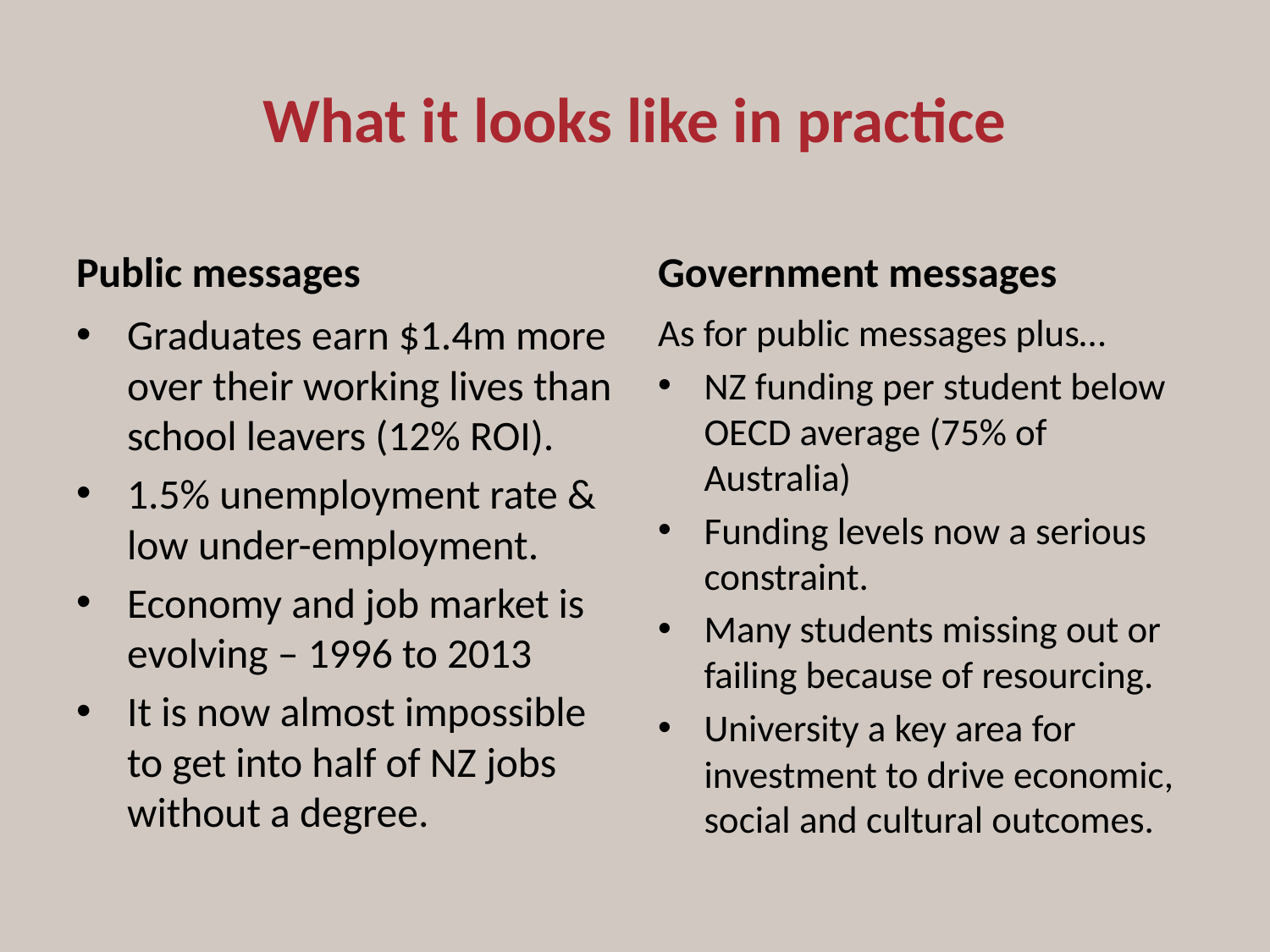

# What it looks like in practice
Public messages
Government messages
Graduates earn $1.4m more over their working lives than school leavers (12% ROI).
1.5% unemployment rate & low under-employment.
Economy and job market is evolving – 1996 to 2013
It is now almost impossible to get into half of NZ jobs without a degree.

As for public messages plus…
NZ funding per student below OECD average (75% of Australia)
Funding levels now a serious constraint.
Many students missing out or failing because of resourcing.
University a key area for investment to drive economic, social and cultural outcomes.